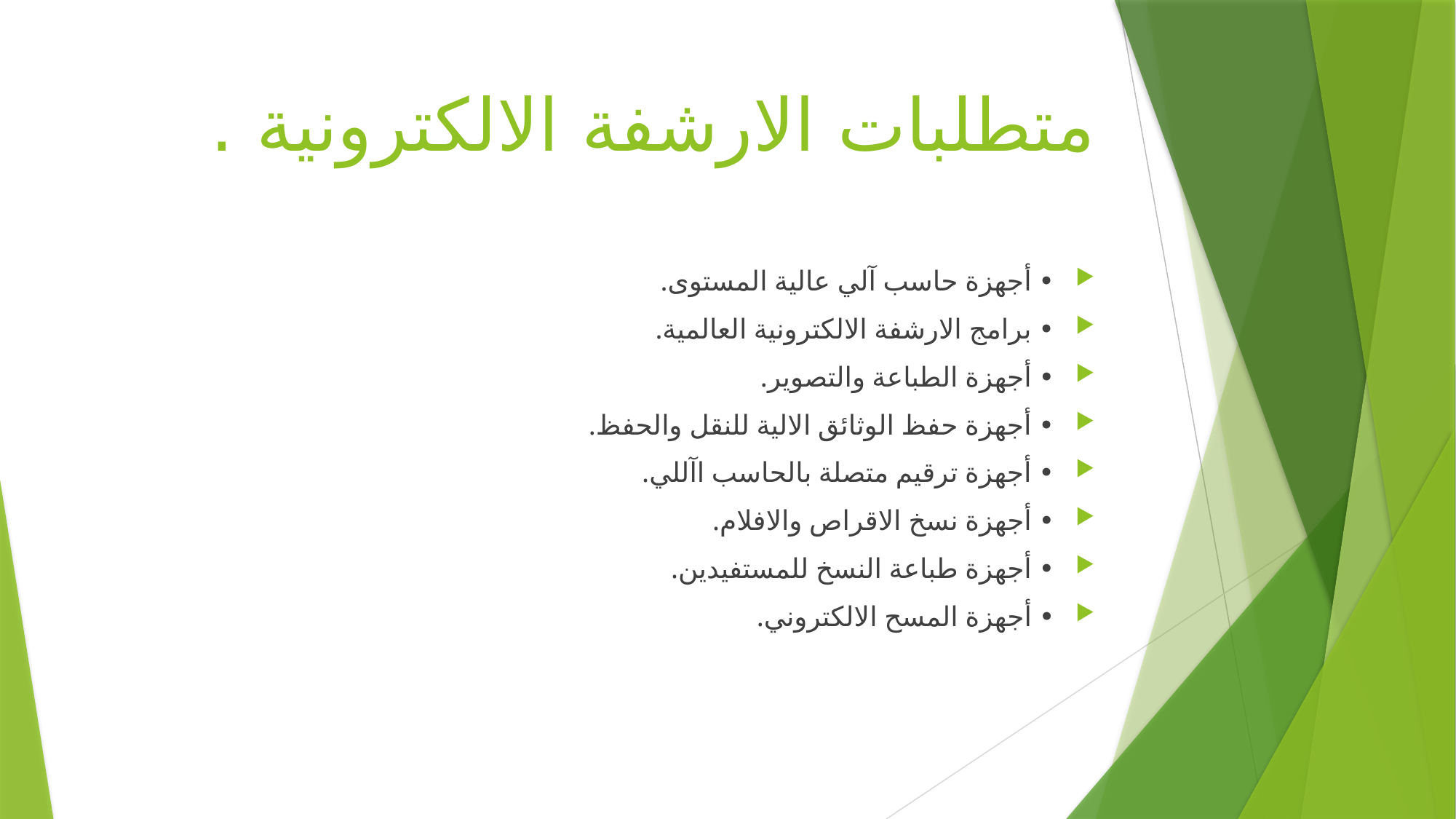

# متطلبات الارشفة الالكترونية .
• أجهزة حاسب آلي عالية المستوى.
• برامج الارشفة الالكترونية العالمية.
• أجهزة الطباعة والتصوير.
• أجهزة حفظ الوثائق الالية للنقل والحفظ.
• أجهزة ترقيم متصلة بالحاسب اآللي.
• أجهزة نسخ الاقراص والافلام.
• أجهزة طباعة النسخ للمستفيدين.
• أجهزة المسح الالكتروني.